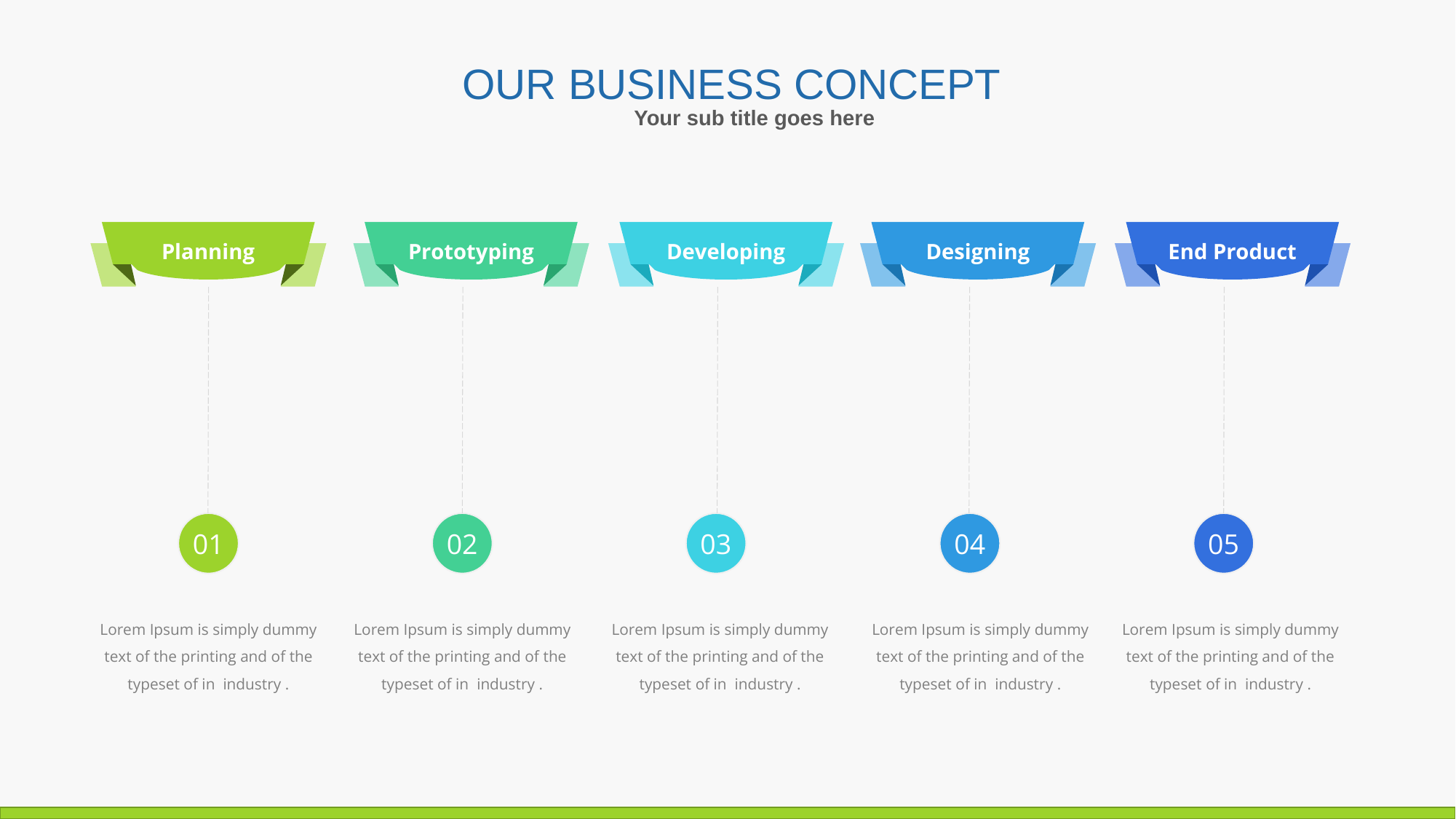

OUR BUSINESS CONCEPT
Your sub title goes here

Planning

Designing

End Product

Prototyping

Developing

05
04
01
02
03
Lorem Ipsum is simply dummy text of the printing and of the typeset of in  industry .
Lorem Ipsum is simply dummy text of the printing and of the typeset of in  industry .
Lorem Ipsum is simply dummy text of the printing and of the typeset of in  industry .
Lorem Ipsum is simply dummy text of the printing and of the typeset of in  industry .
Lorem Ipsum is simply dummy text of the printing and of the typeset of in  industry .